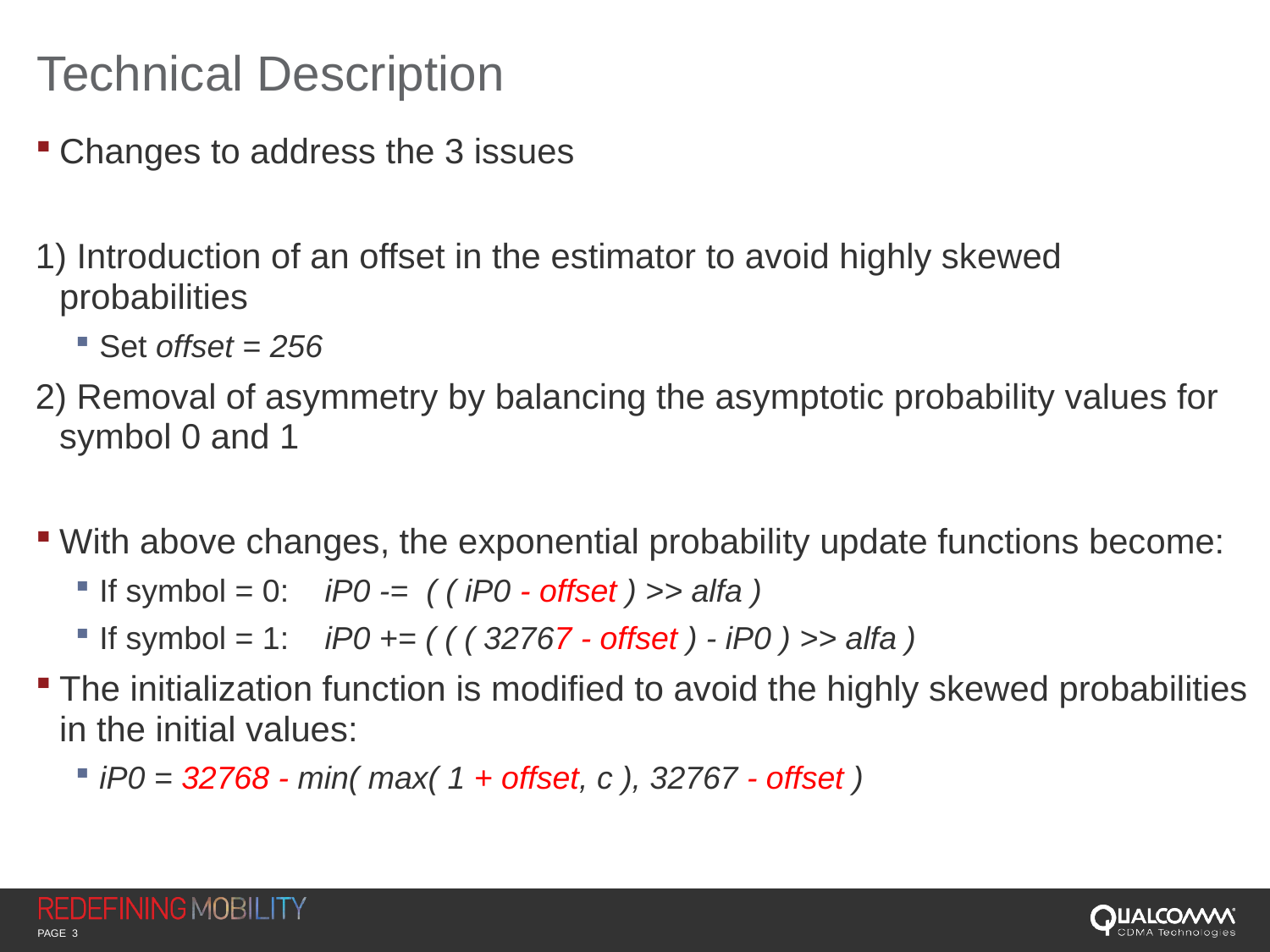

# Technical Description
Changes to address the 3 issues

1) Introduction of an offset in the estimator to avoid highly skewed probabilities
Set offset = 256
2) Removal of asymmetry by balancing the asymptotic probability values for symbol 0 and 1

With above changes, the exponential probability update functions become:
If symbol = 0:    iP0 -=  ( ( iP0 - offset ) >> alfa )
If symbol = 1:    iP0 += ( ( ( 32767 - offset ) - iP0 ) >> alfa )
The initialization function is modified to avoid the highly skewed probabilities in the initial values:
iP0 = 32768 - min( max( 1 + offset, c ), 32767 - offset )